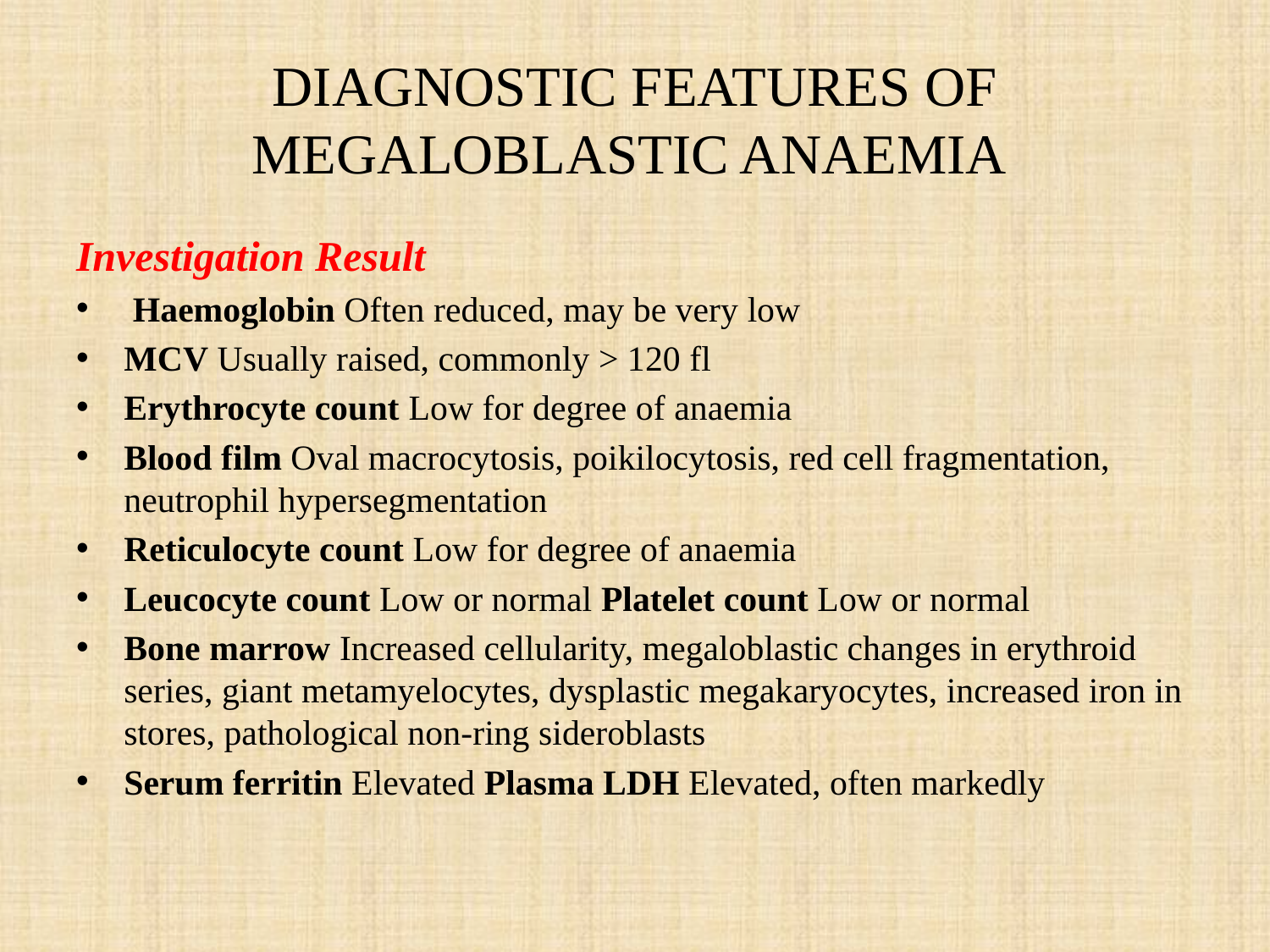

# DIAGNOSTIC FEATURES OF MEGALOBLASTIC ANAEMIA
Investigation Result
 Haemoglobin Often reduced, may be very low
MCV Usually raised, commonly > 120 fl
Erythrocyte count Low for degree of anaemia
Blood film Oval macrocytosis, poikilocytosis, red cell fragmentation, neutrophil hypersegmentation
Reticulocyte count Low for degree of anaemia
Leucocyte count Low or normal Platelet count Low or normal
Bone marrow Increased cellularity, megaloblastic changes in erythroid series, giant metamyelocytes, dysplastic megakaryocytes, increased iron in stores, pathological non-ring sideroblasts
Serum ferritin Elevated Plasma LDH Elevated, often markedly